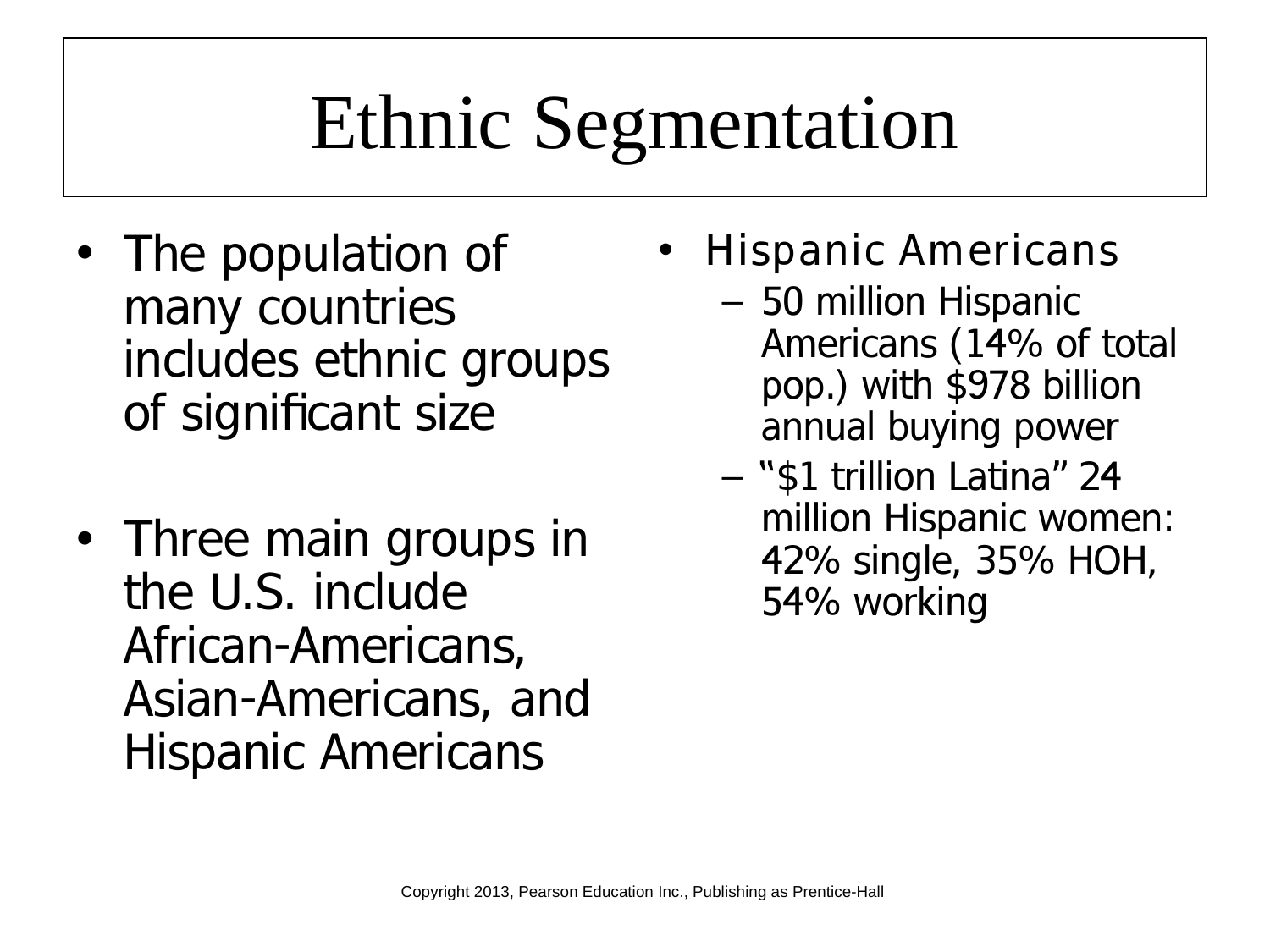

# Ethnic Segmentation
The population of many countries includes ethnic groups of significant size

Three main groups in the U.S. include African-Americans, Asian-Americans, and Hispanic Americans

Hispanic Americans
50 million Hispanic Americans (14% of total pop.) with $978 billion annual buying power
“$1 trillion Latina” 24 million Hispanic women:  42% single, 35% HOH, 54% working

Copyright 2013, Pearson Education Inc., Publishing as Prentice-Hall